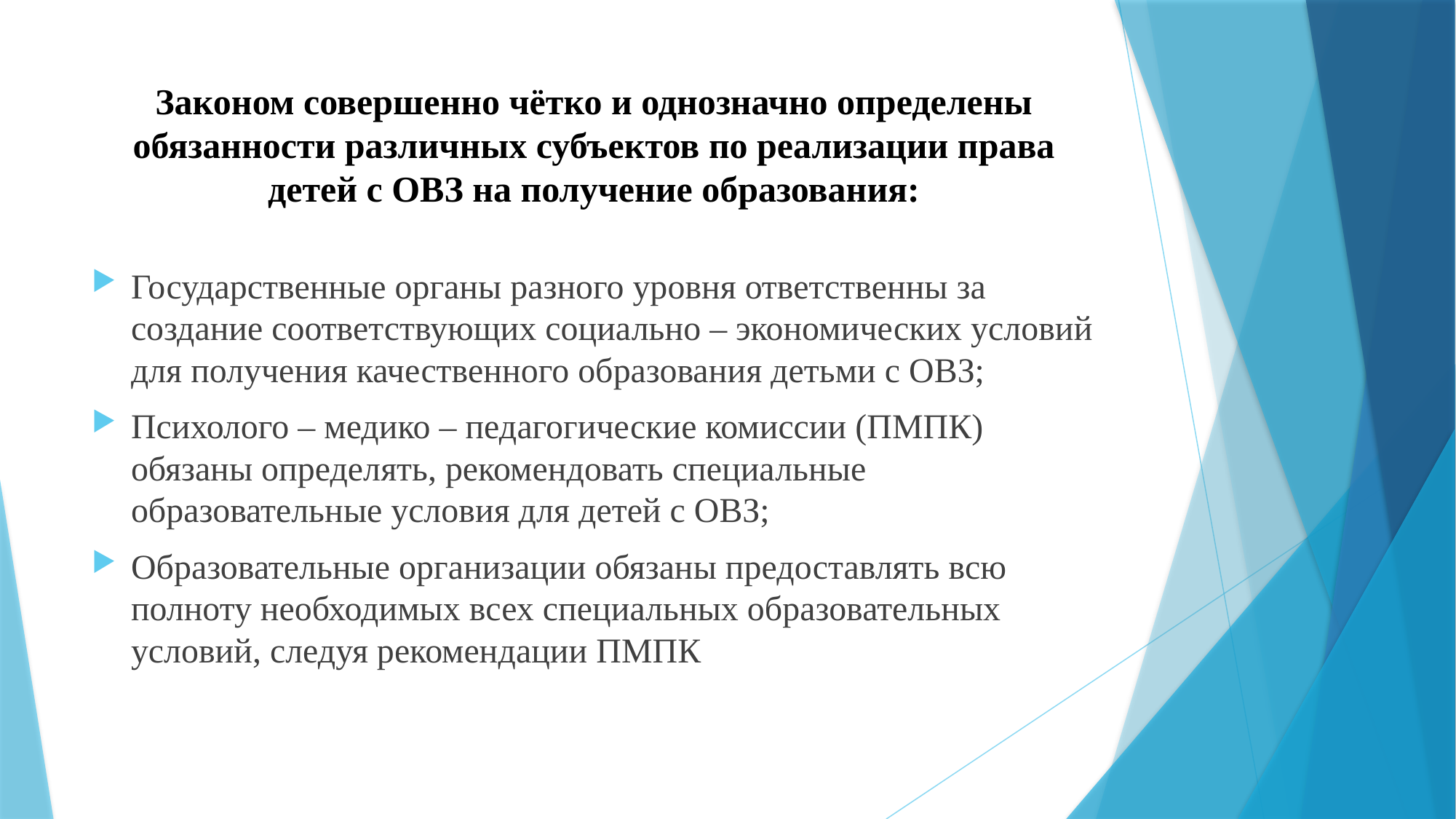

# Законом совершенно чётко и однозначно определены обязанности различных субъектов по реализации права детей с ОВЗ на получение образования:
Государственные органы разного уровня ответственны за создание соответствующих социально – экономических условий для получения качественного образования детьми с ОВЗ;
Психолого – медико – педагогические комиссии (ПМПК) обязаны определять, рекомендовать специальные образовательные условия для детей с ОВЗ;
Образовательные организации обязаны предоставлять всю полноту необходимых всех специальных образовательных  условий, следуя рекомендации ПМПК